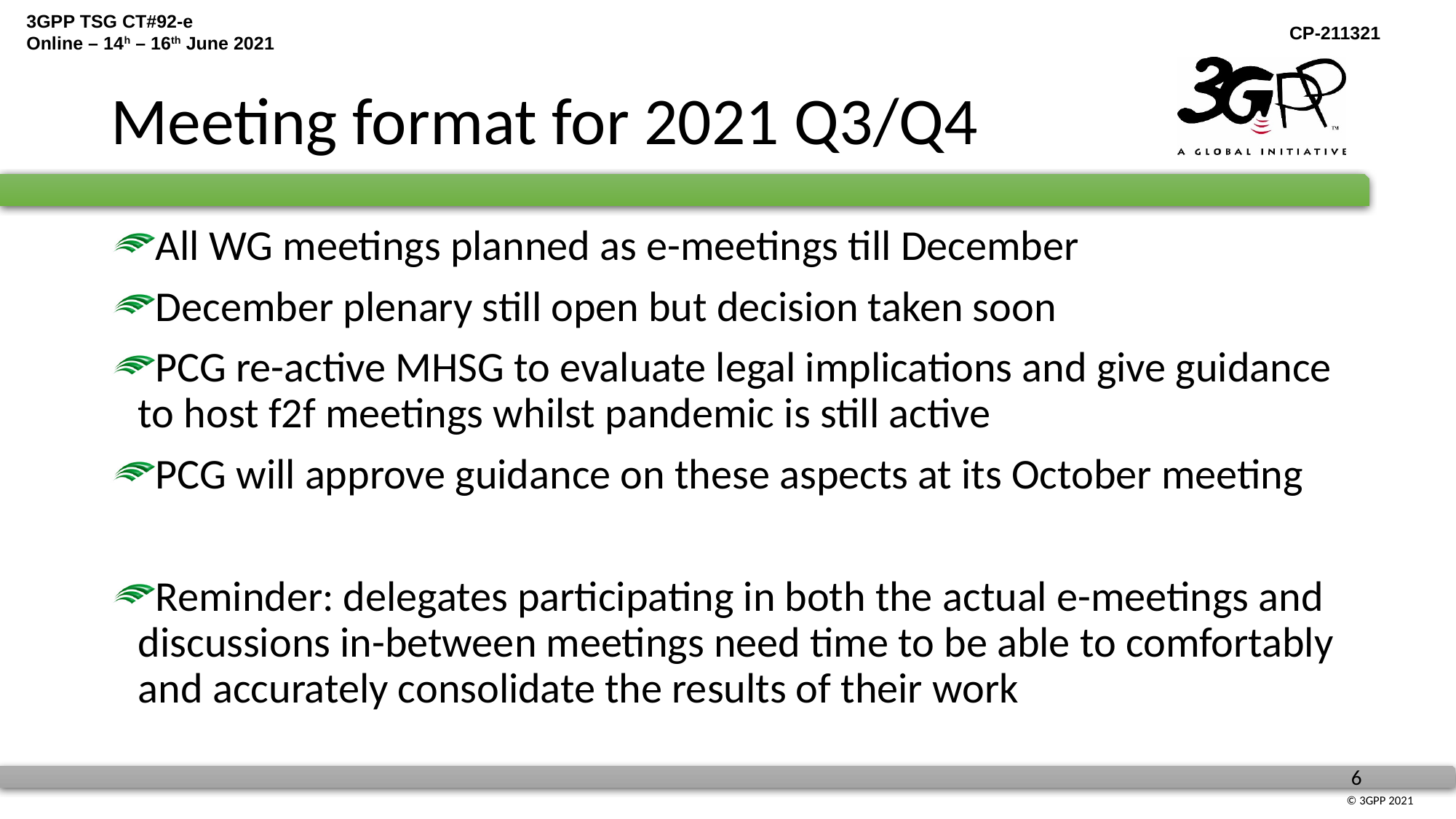

# Meeting format for 2021 Q3/Q4
All WG meetings planned as e-meetings till December
December plenary still open but decision taken soon
PCG re-active MHSG to evaluate legal implications and give guidance to host f2f meetings whilst pandemic is still active
PCG will approve guidance on these aspects at its October meeting

Reminder: delegates participating in both the actual e-meetings and discussions in-between meetings need time to be able to comfortably and accurately consolidate the results of their work